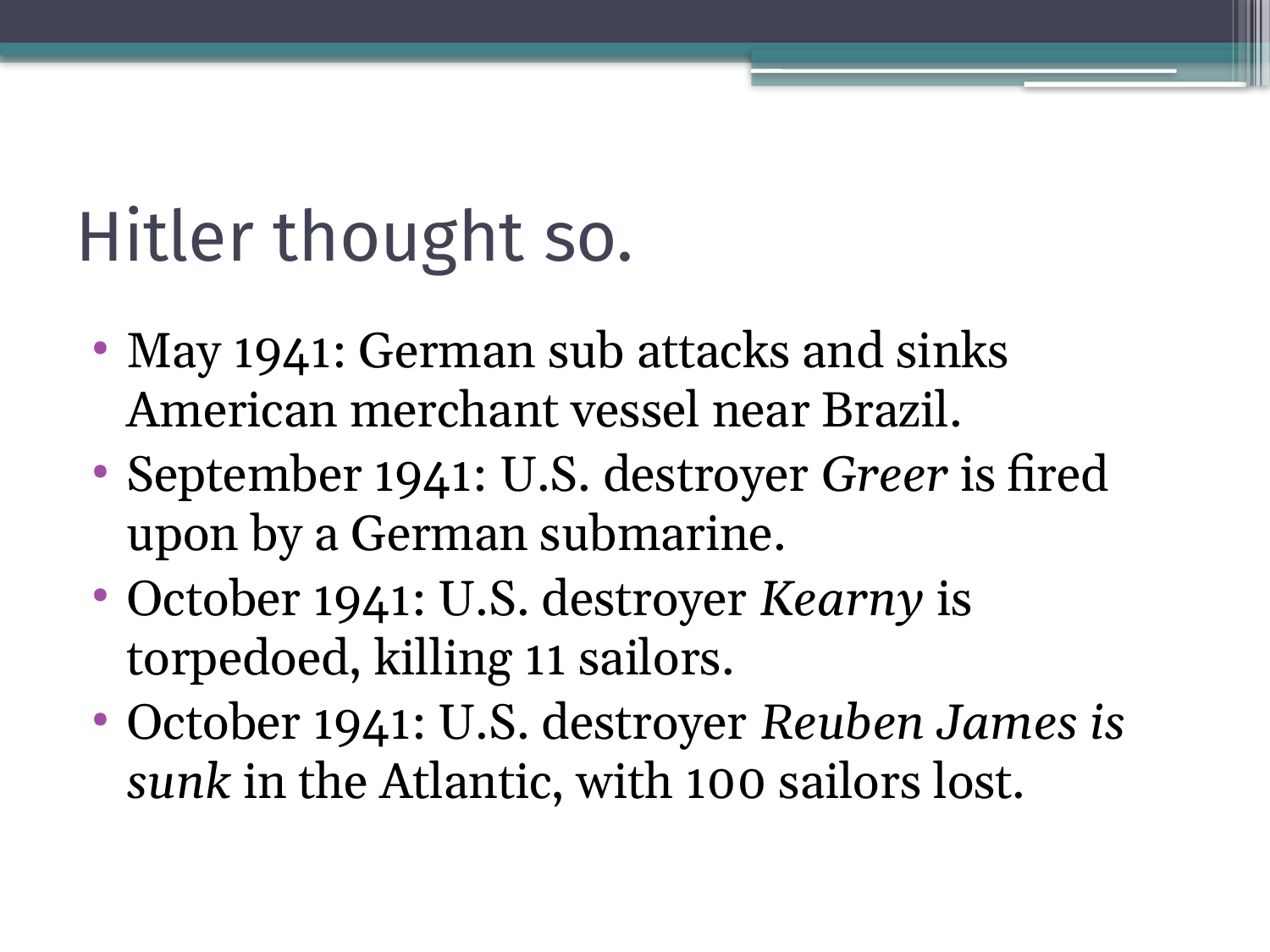

# Hitler thought so.
May 1941: German sub attacks and sinks American merchant vessel near Brazil.
September 1941: U.S. destroyer Greer is fired upon by a German submarine.
October 1941: U.S. destroyer Kearny is torpedoed, killing 11 sailors.
October 1941: U.S. destroyer Reuben James is sunk in the Atlantic, with 100 sailors lost.